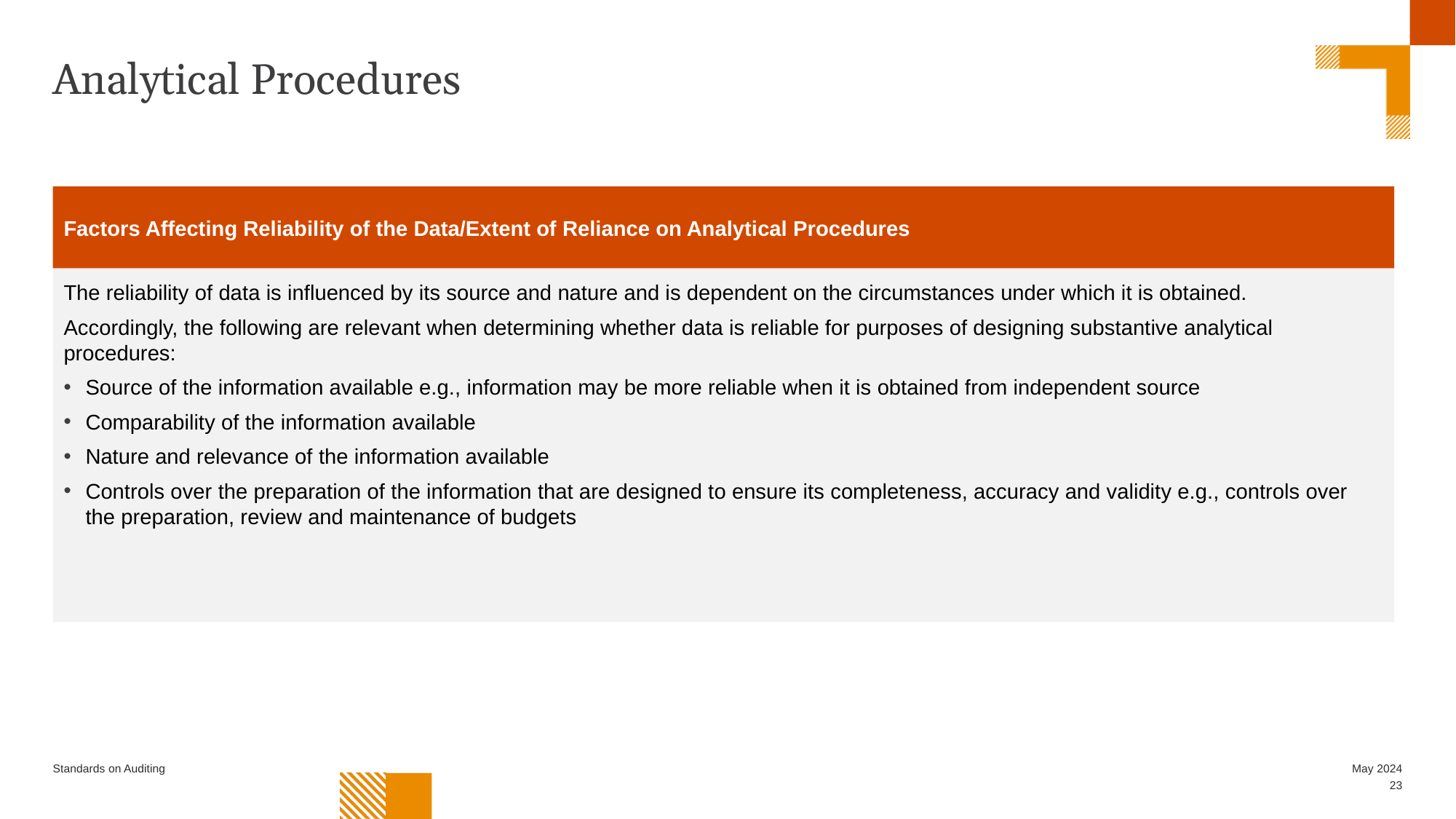

# Analytical Procedures
Factors Affecting Reliability of the Data/Extent of Reliance on Analytical Procedures
The reliability of data is influenced by its source and nature and is dependent on the circumstances under which it is obtained.
Accordingly, the following are relevant when determining whether data is reliable for purposes of designing substantive analytical procedures:
Source of the information available e.g., information may be more reliable when it is obtained from independent source
Comparability of the information available
Nature and relevance of the information available
Controls over the preparation of the information that are designed to ensure its completeness, accuracy and validity e.g., controls over the preparation, review and maintenance of budgets
Standards on Auditing
May 2024
23